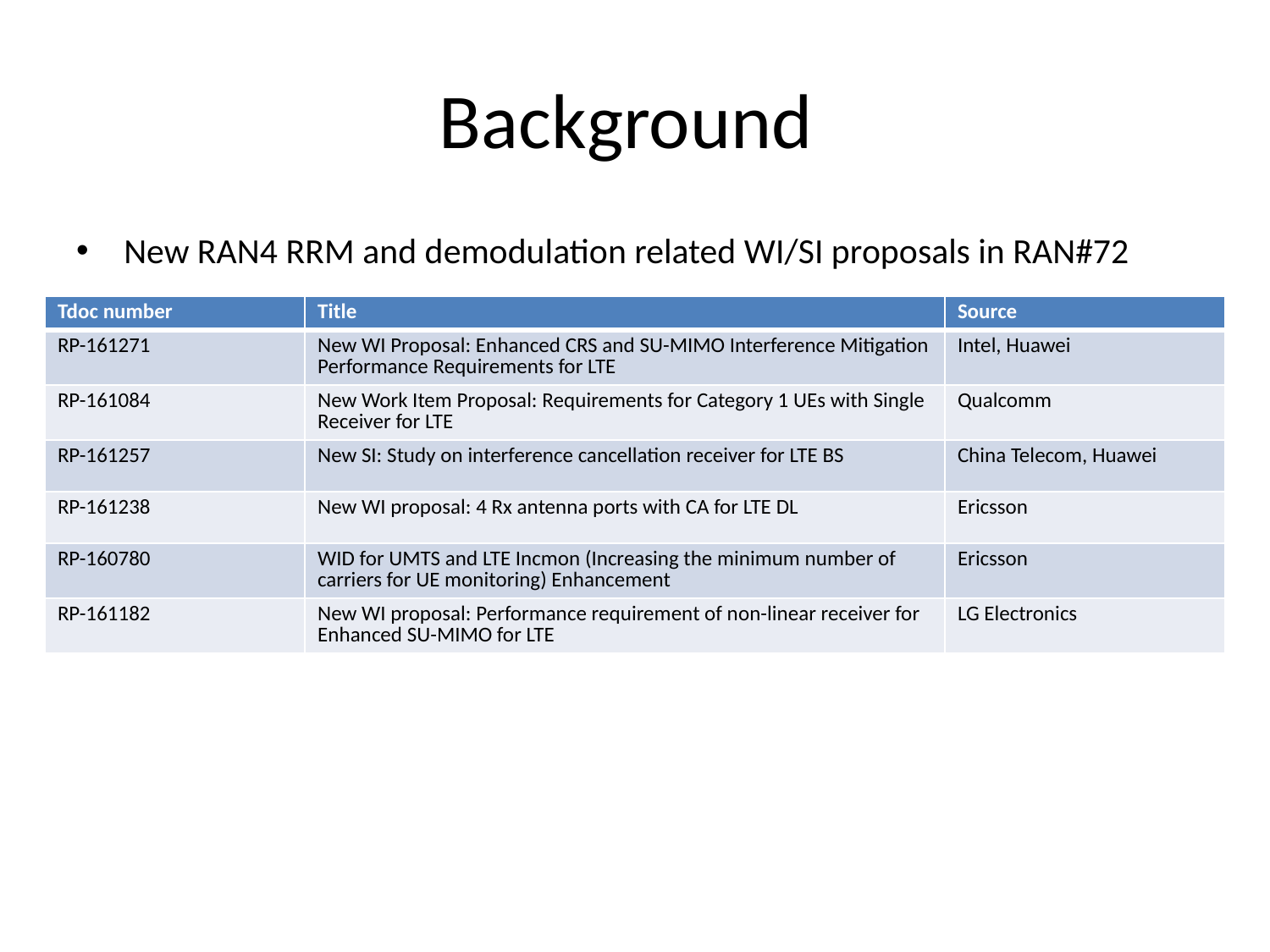

# Background
New RAN4 RRM and demodulation related WI/SI proposals in RAN#72

| Tdoc number | Title | Source |
| --- | --- | --- |
| RP-161271 | New WI Proposal: Enhanced CRS and SU-MIMO Interference Mitigation Performance Requirements for LTE | Intel, Huawei |
| RP-161084 | New Work Item Proposal: Requirements for Category 1 UEs with Single Receiver for LTE | Qualcomm |
| RP-161257 | New SI: Study on interference cancellation receiver for LTE BS | China Telecom, Huawei |
| RP-161238 | New WI proposal: 4 Rx antenna ports with CA for LTE DL | Ericsson |
| RP-160780 | WID for UMTS and LTE Incmon (Increasing the minimum number of carriers for UE monitoring) Enhancement | Ericsson |
| RP-161182 | New WI proposal: Performance requirement of non-linear receiver for Enhanced SU-MIMO for LTE | LG Electronics |